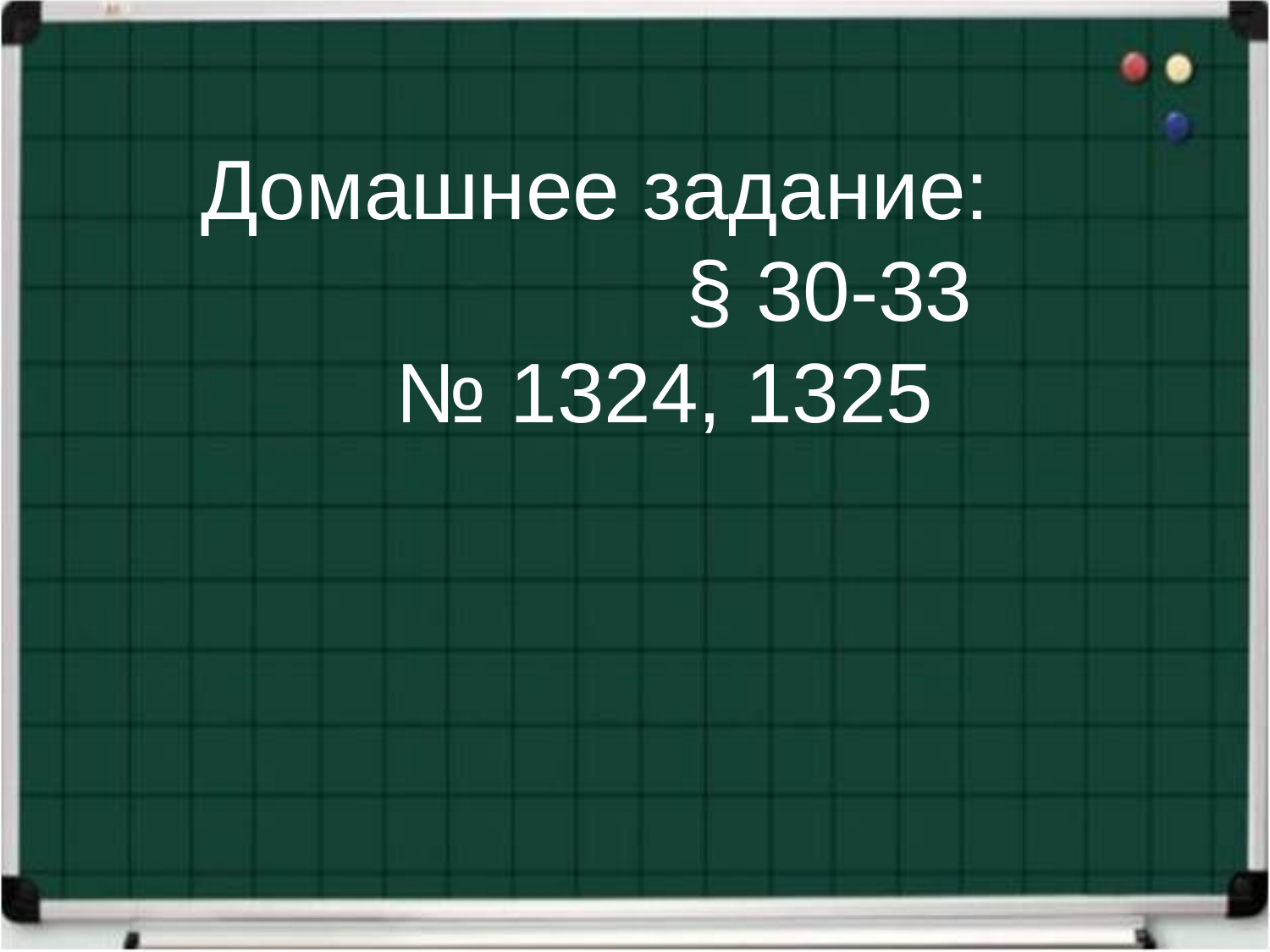

Домашнее задание:
               § 30-33
№ 1324, 1325